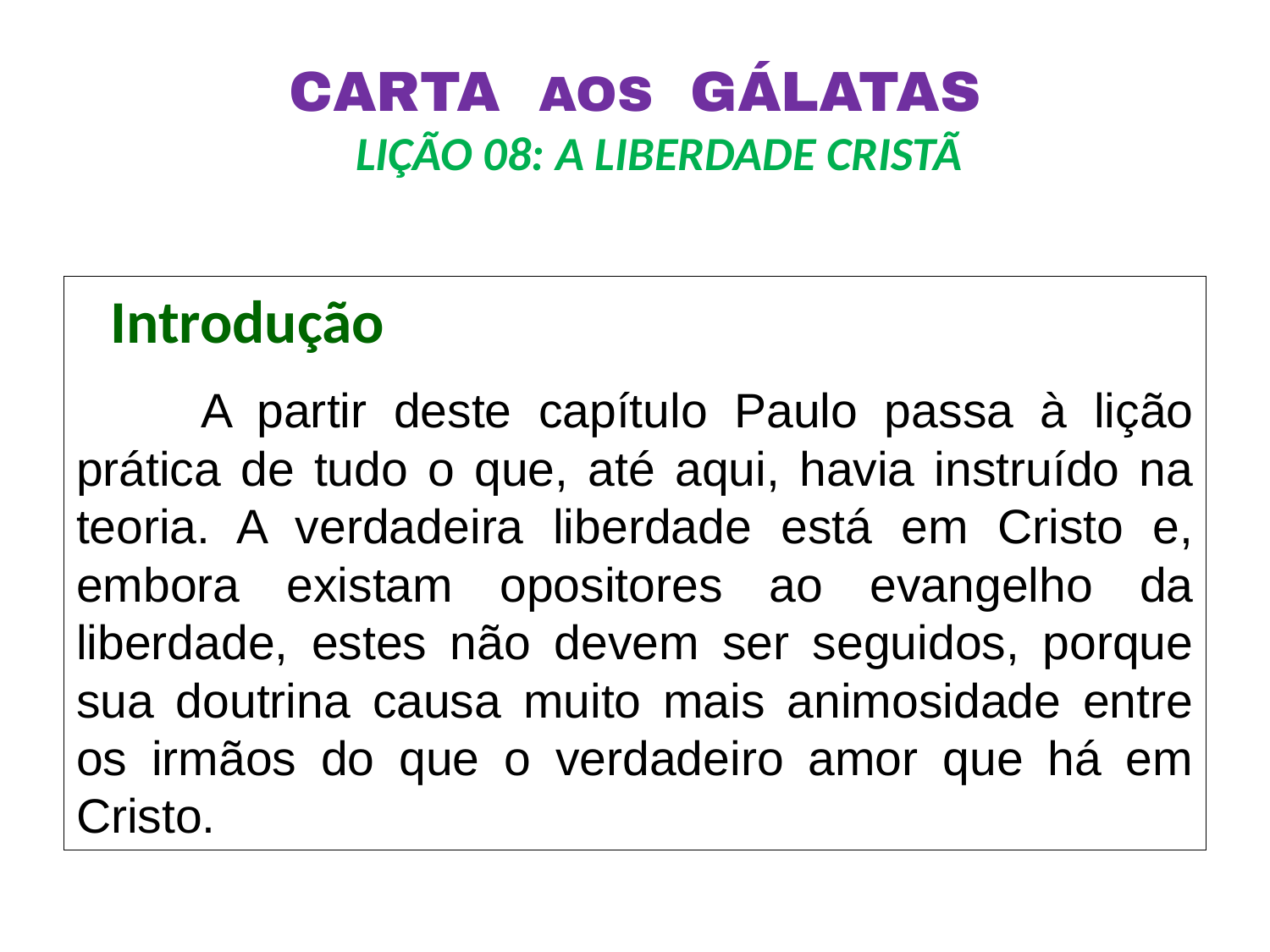

# CARTA  AOS  GÁLATAS LIÇÃO 08: A LIBERDADE CRISTÃ
   Introdução

	A partir deste capítulo Paulo passa à lição prática de tudo o que, até aqui, havia instruído na teoria. A verdadeira liberdade está em Cristo e, embora existam opositores ao evangelho da liberdade, estes não devem ser seguidos, porque sua doutrina causa muito mais animosidade entre os irmãos do que o verdadeiro amor que há em Cristo.